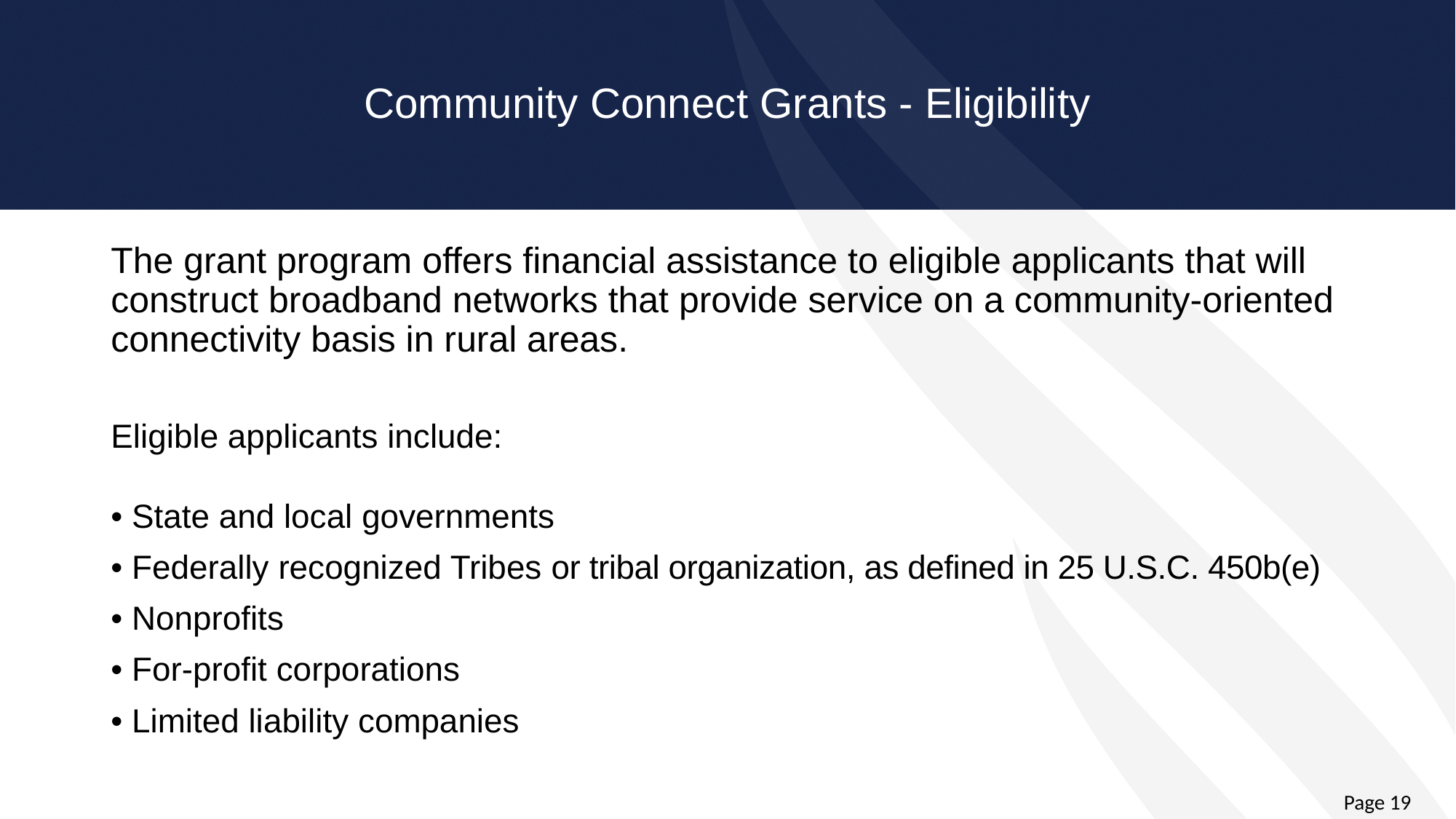

# Community Connect Grants - Eligibility
The grant program offers financial assistance to eligible applicants that will construct broadband networks that provide service on a community-oriented connectivity basis in rural areas.

Eligible applicants include:

• State and local governments
• Federally recognized Tribes or tribal organization, as defined in 25 U.S.C. 450b(e)
• Nonprofits
• For-profit corporations
• Limited liability companies